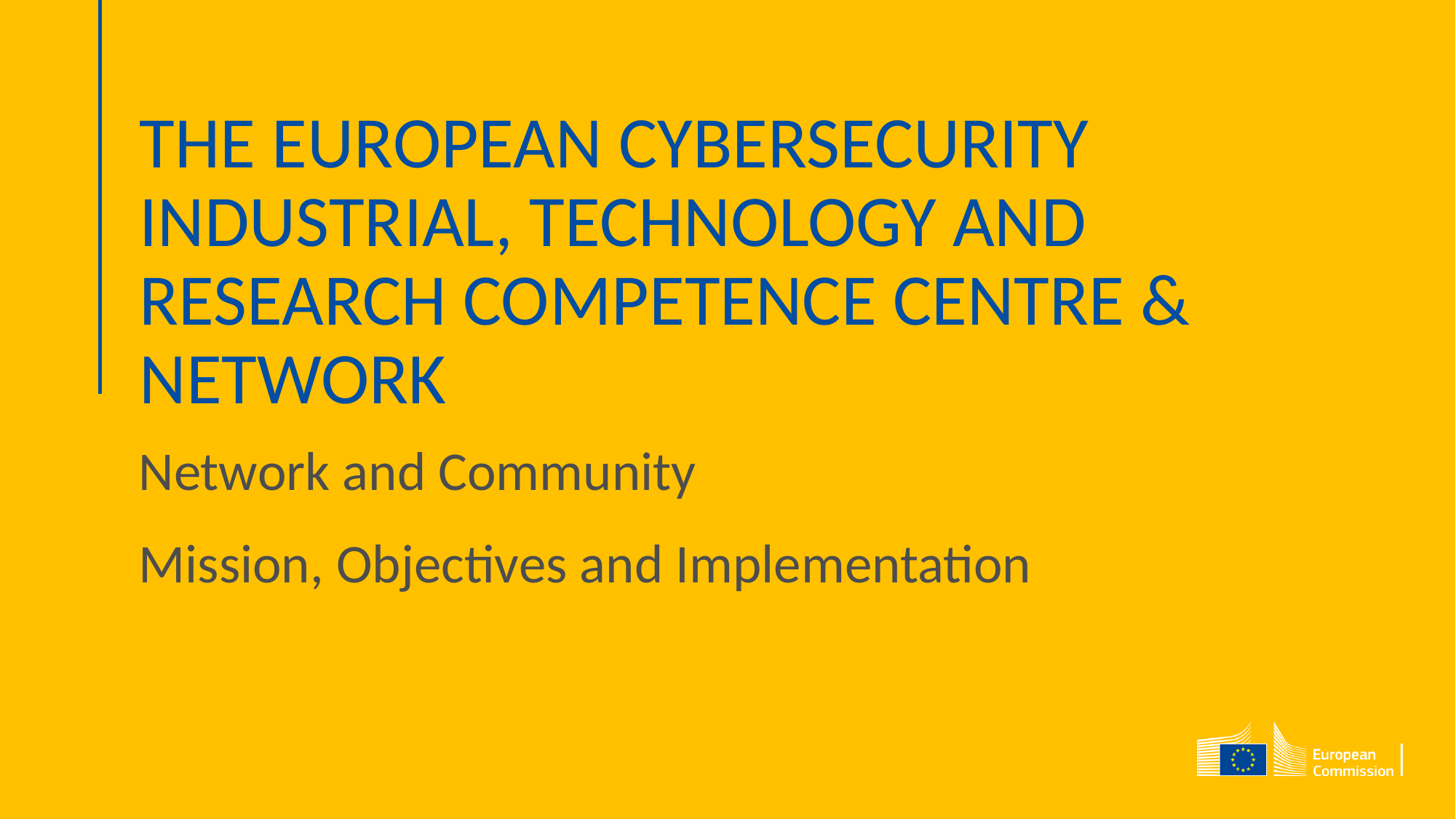

# THE EUROPEAN CYBERSECURITY INDUSTRIAL, TECHNOLOGY AND RESEARCH COMPETENCE CENTRE & NETWORK
Network and Community
Mission, Objectives and Implementation